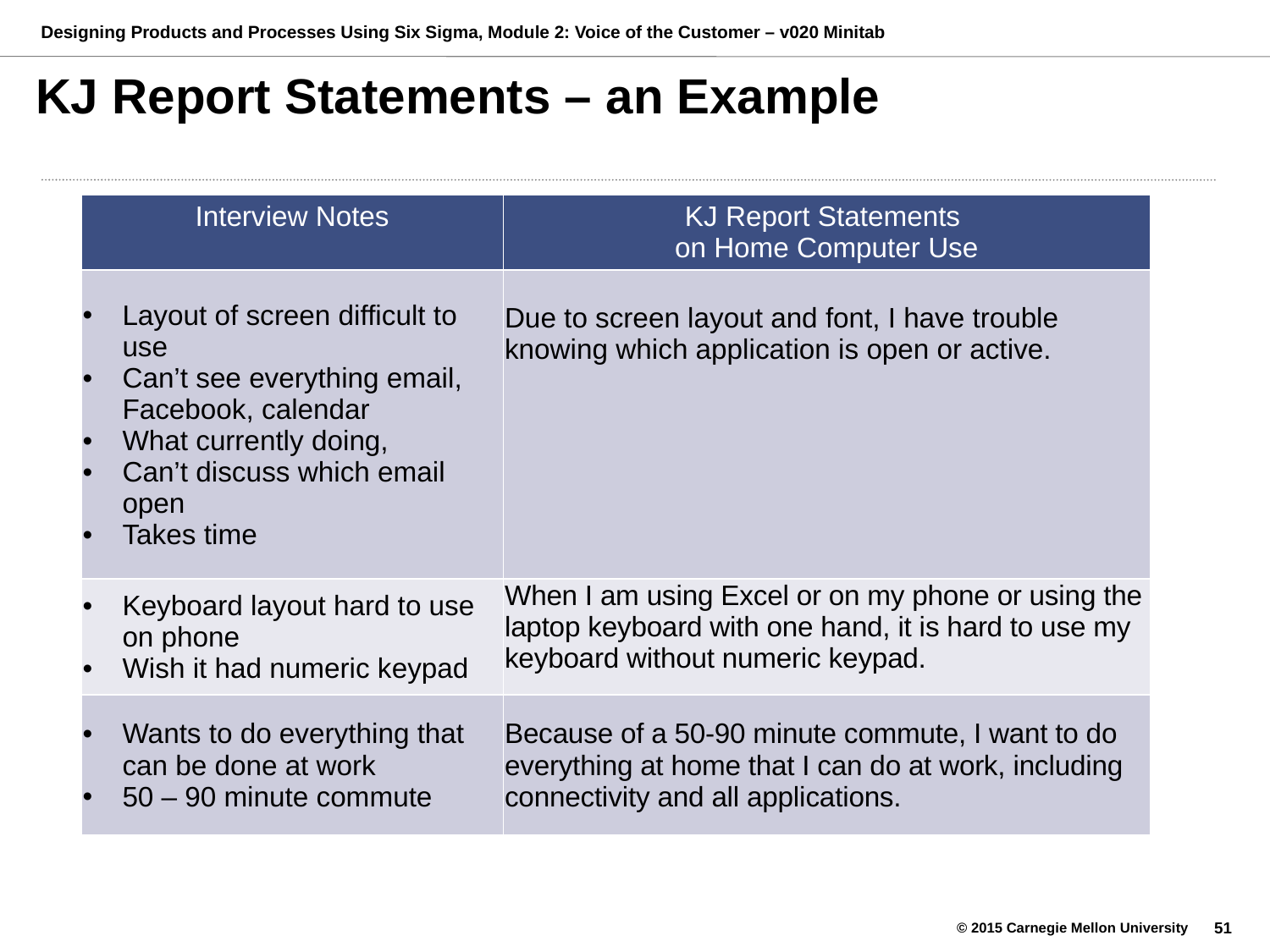

# KJ Report Statements – an Example
| Interview Notes | KJ Report Statements on Home Computer Use |
| --- | --- |
| Layout of screen difficult to use Can’t see everything email, Facebook, calendar What currently doing, Can’t discuss which email open Takes time | Due to screen layout and font, I have trouble knowing which application is open or active. |
| Keyboard layout hard to use on phone Wish it had numeric keypad | When I am using Excel or on my phone or using the laptop keyboard with one hand, it is hard to use my keyboard without numeric keypad. |
| Wants to do everything that can be done at work 50 – 90 minute commute | Because of a 50-90 minute commute, I want to do everything at home that I can do at work, including connectivity and all applications. |